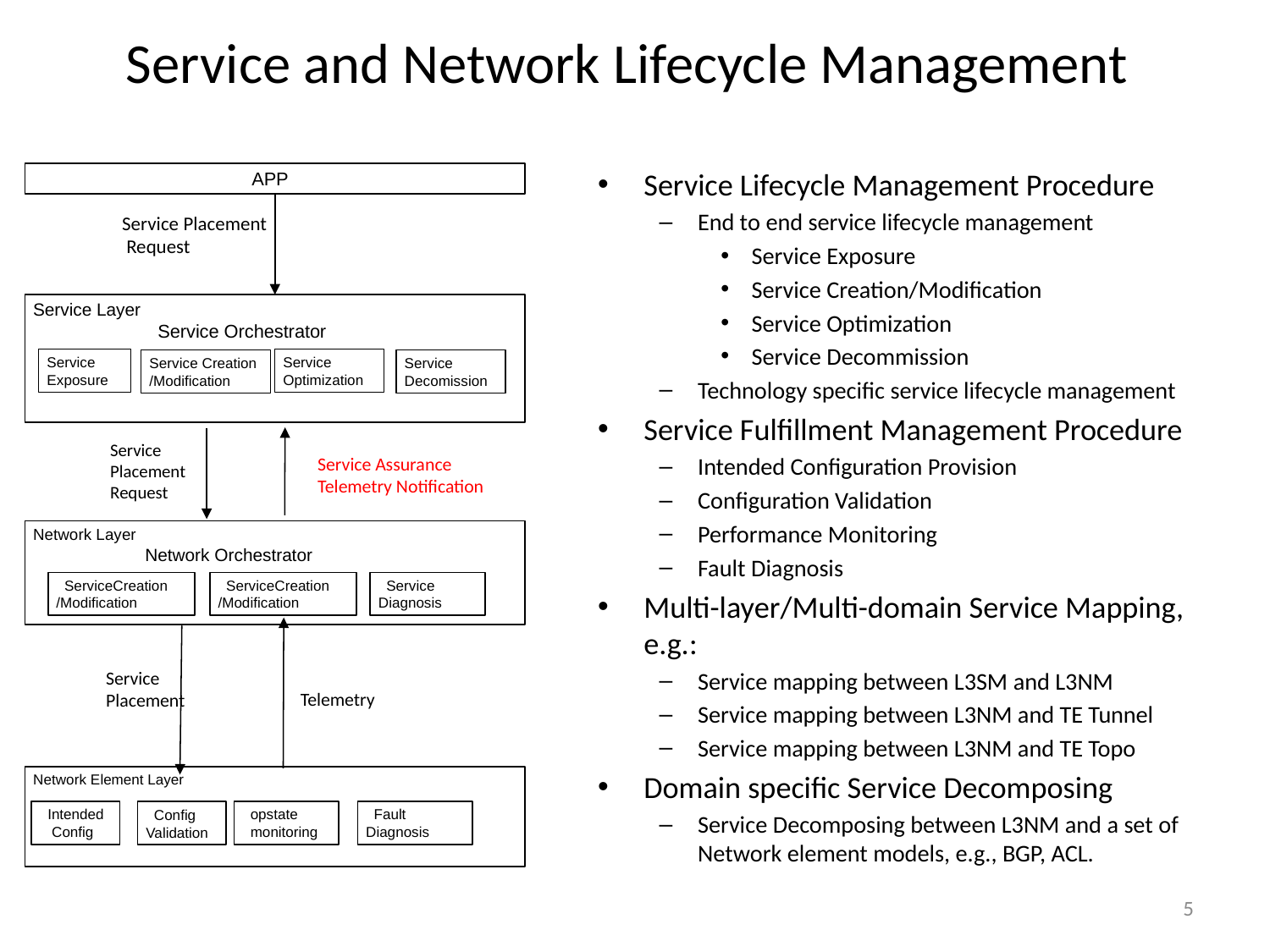

# Service and Network Lifecycle Management
Service Lifecycle Management Procedure
End to end service lifecycle management
Service Exposure
Service Creation/Modification
Service Optimization
Service Decommission
Technology specific service lifecycle management
Service Fulfillment Management Procedure
Intended Configuration Provision
Configuration Validation
Performance Monitoring
Fault Diagnosis
Multi-layer/Multi-domain Service Mapping, e.g.:
Service mapping between L3SM and L3NM
Service mapping between L3NM and TE Tunnel
Service mapping between L3NM and TE Topo
Domain specific Service Decomposing
Service Decomposing between L3NM and a set of Network element models, e.g., BGP, ACL.

                                           APP
Service Placement
 Request
Service Layer
                               Service Orchestrator

Service Exposure
Service Optimization
Service Creation
/Modification
Service Decomission
Service
Placement
Request
Service Assurance
Telemetry Notification
Network Layer
                       Network Orchestrator

  ServiceCreation
/Modification
  ServiceCreation
/Modification
  Service Diagnosis
Service
Placement
Telemetry
Network Element Layer

  Fault Diagnosis
  Intended
   Config
  opstate
  monitoring
  Config
Validation
5